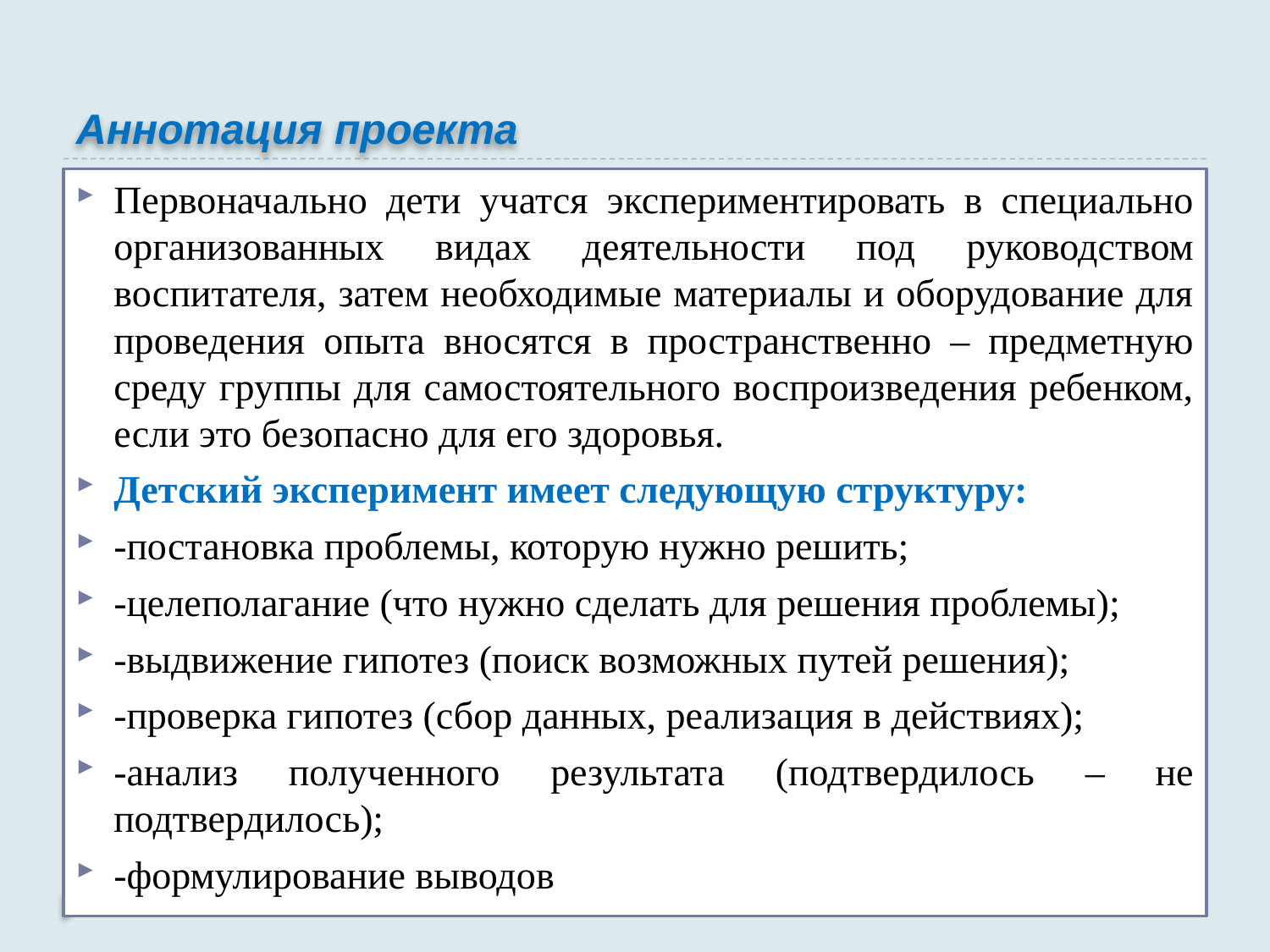

# Аннотация проекта
Первоначально дети учатся экспериментировать в специально организованных видах деятельности под руководством воспитателя, затем необходимые материалы и оборудование для проведения опыта вносятся в пространственно – предметную среду группы для самостоятельного воспроизведения ребенком, если это безопасно для его здоровья.
Детский эксперимент имеет следующую структуру:
-постановка проблемы, которую нужно решить;
-целеполагание (что нужно сделать для решения проблемы);
-выдвижение гипотез (поиск возможных путей решения);
-проверка гипотез (сбор данных, реализация в действиях);
-анализ полученного результата (подтвердилось – не подтвердилось);
-формулирование выводов